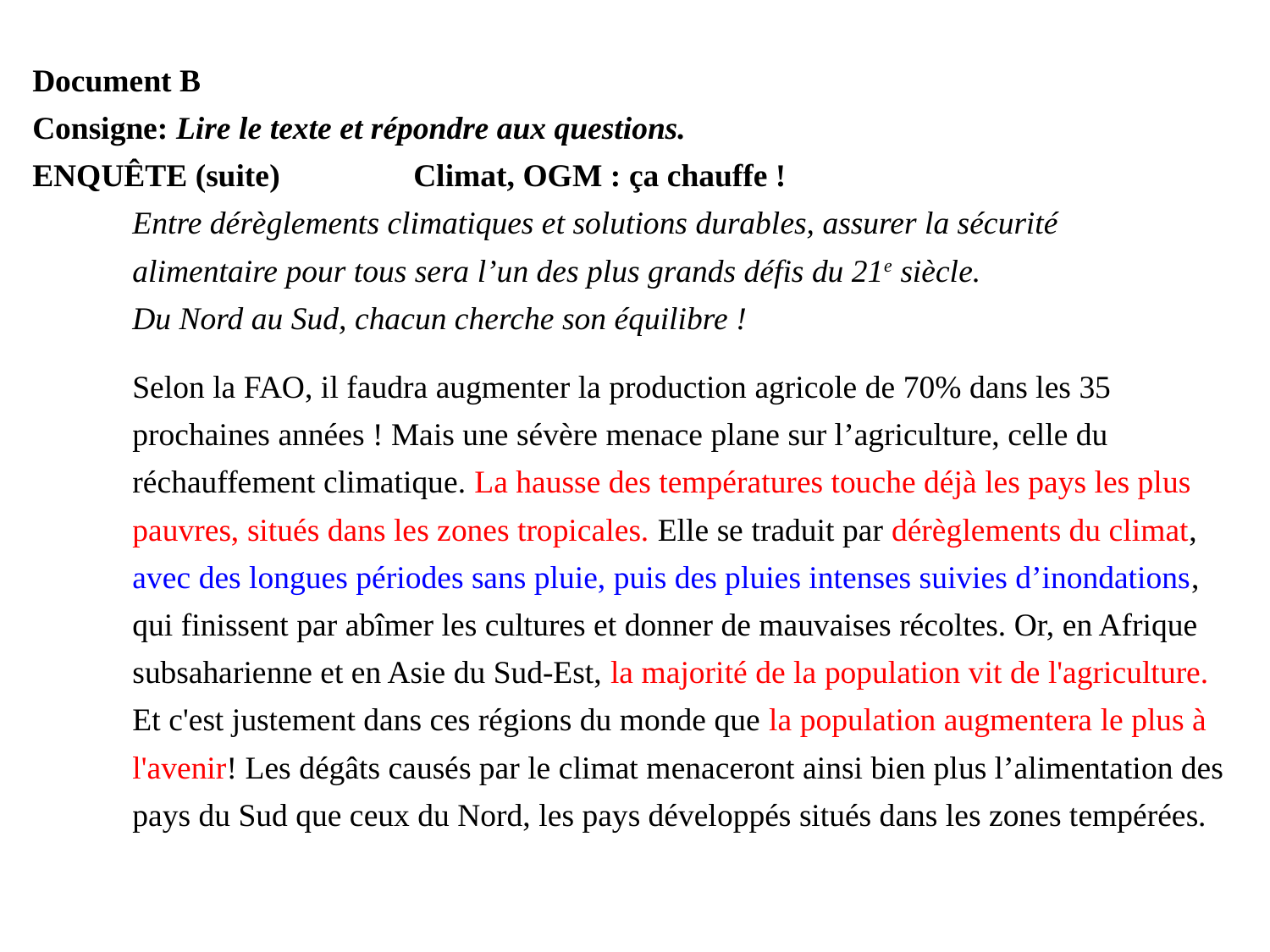

Document B
Consigne: Lire le texte et répondre aux questions.
ENQUÊTE (suite)		Climat, OGM : ça chauffe !
Entre dérèglements climatiques et solutions durables, assurer la sécurité
alimentaire pour tous sera l’un des plus grands défis du 21e siècle.
Du Nord au Sud, chacun cherche son équilibre !
Selon la FAO, il faudra augmenter la production agricole de 70% dans les 35 prochaines années ! Mais une sévère menace plane sur l’agriculture, celle du réchauffement climatique. La hausse des températures touche déjà les pays les plus pauvres, situés dans les zones tropicales. Elle se traduit par dérèglements du climat, avec des longues périodes sans pluie, puis des pluies intenses suivies d’inondations, qui finissent par abîmer les cultures et donner de mauvaises récoltes. Or, en Afrique subsaharienne et en Asie du Sud-Est, la majorité de la population vit de l'agriculture. Et c'est justement dans ces régions du monde que la population augmentera le plus à l'avenir! Les dégâts causés par le climat menaceront ainsi bien plus l’alimentation des pays du Sud que ceux du Nord, les pays développés situés dans les zones tempérées.